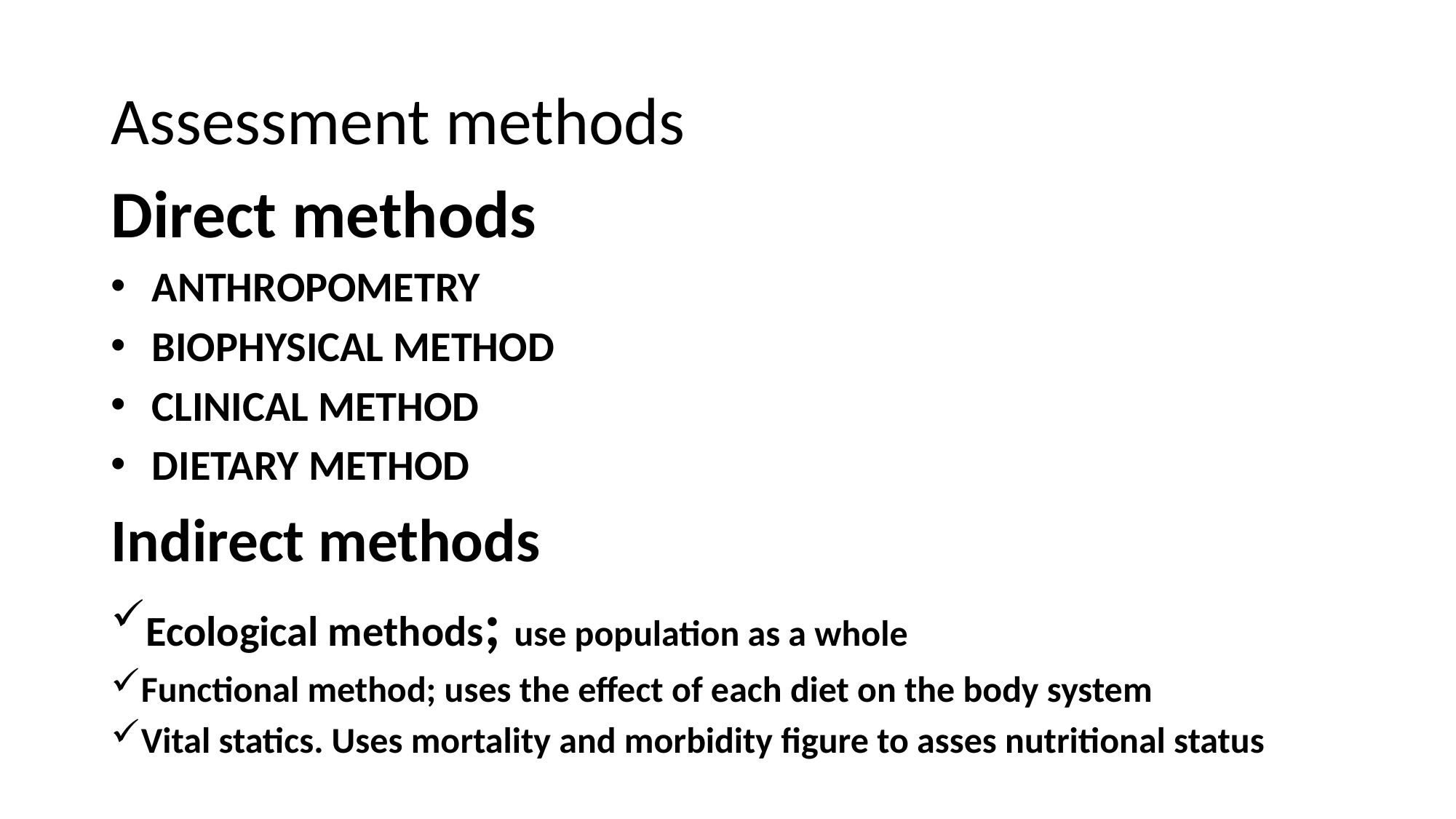

# Assessment methods
Direct methods
ANTHROPOMETRY
BIOPHYSICAL METHOD
CLINICAL METHOD
DIETARY METHOD
Indirect methods
Ecological methods; use population as a whole
Functional method; uses the effect of each diet on the body system
Vital statics. Uses mortality and morbidity figure to asses nutritional status